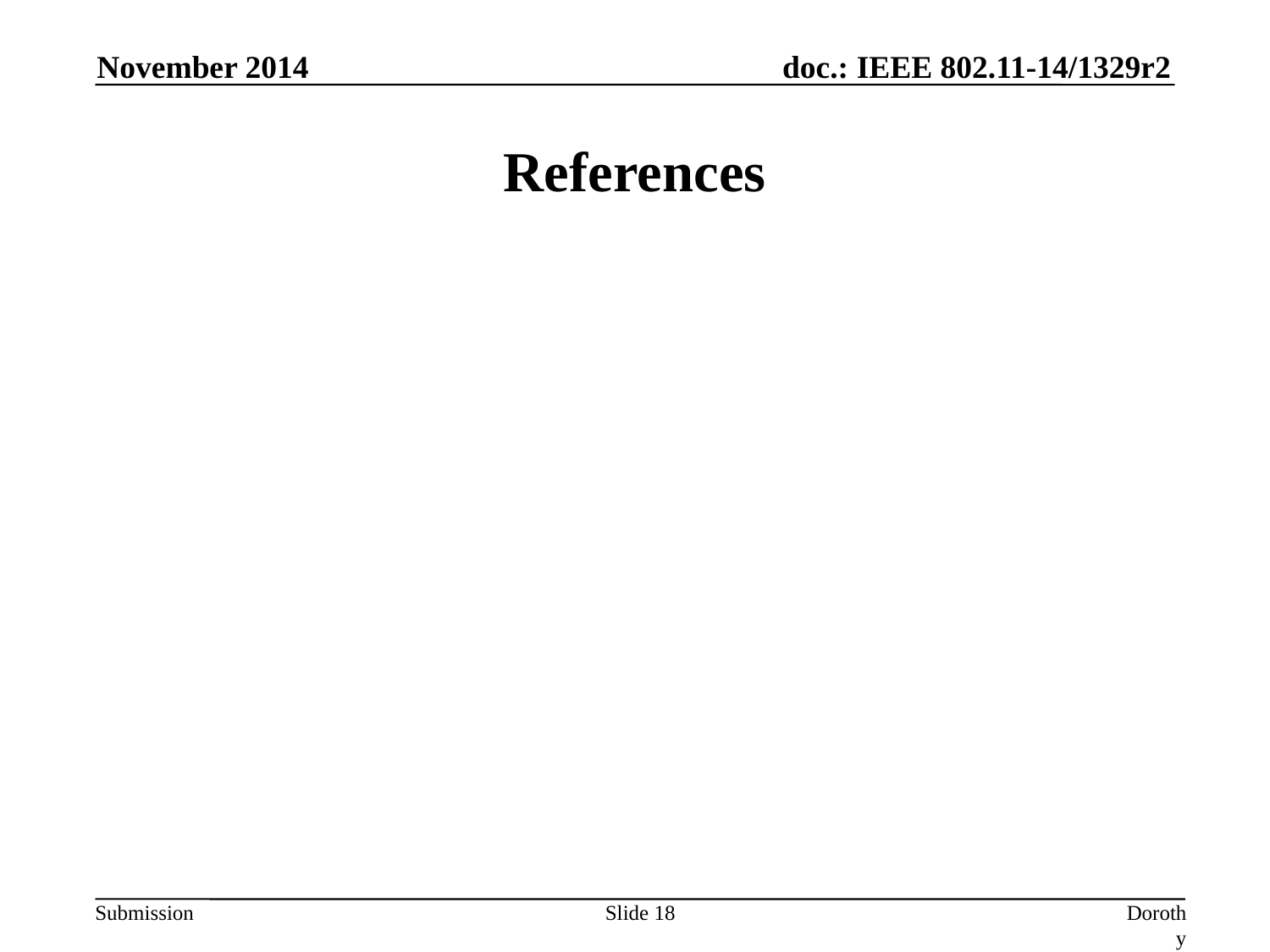

November 2014
# References

Slide 18
Dorothy Stanley, Aruba Networks